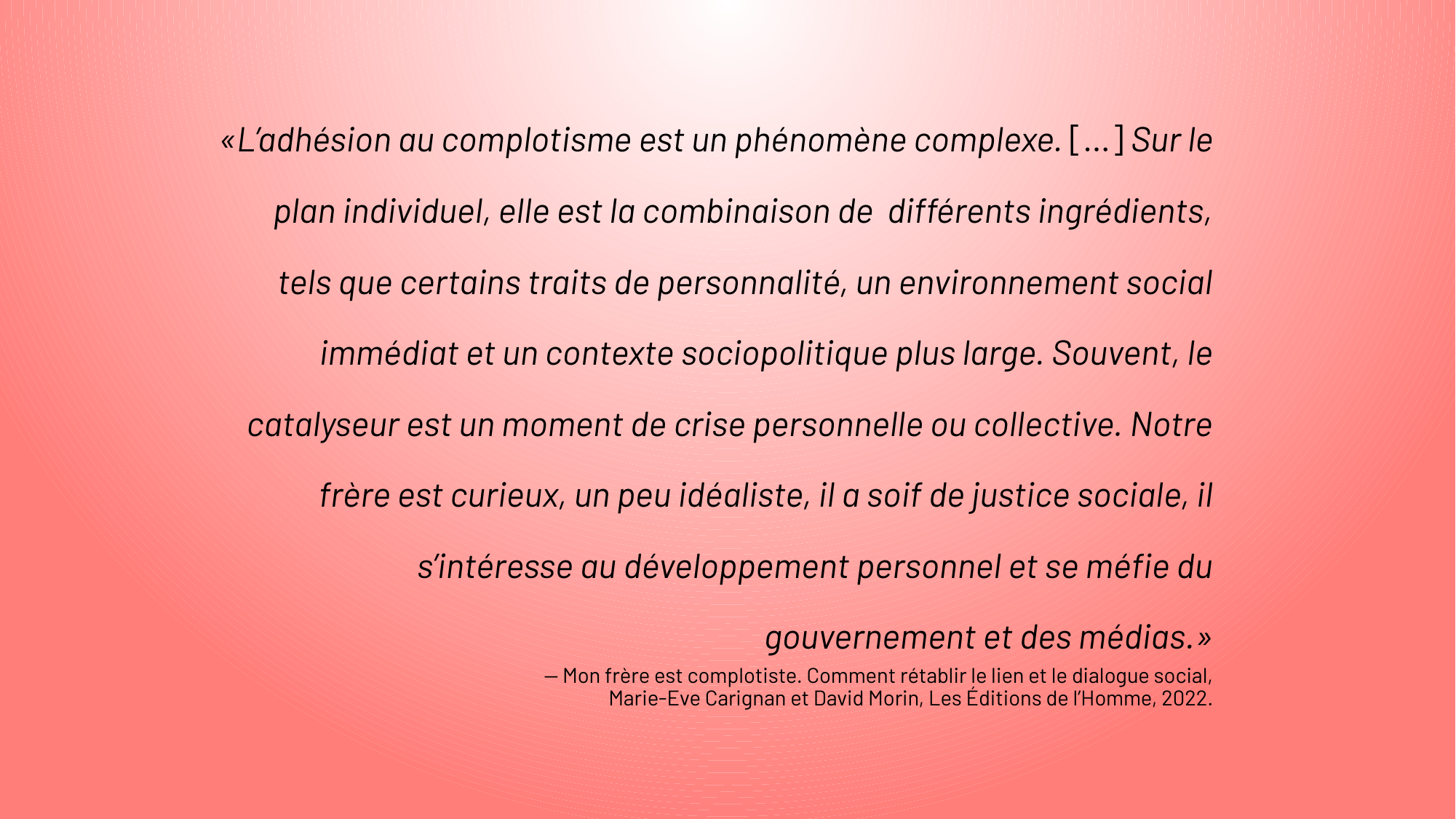

«L’adhésion au complotisme est un phénomène complexe. […] Sur le plan individuel, elle est la combinaison de  différents ingrédients, tels que certains traits de personnalité, un environnement social immédiat et un contexte sociopolitique plus large. Souvent, le catalyseur est un moment de crise personnelle ou collective. Notre frère est curieux, un peu idéaliste, il a soif de justice sociale, il s’intéresse au développement personnel et se méfie du gouvernement et des médias.»
— Mon frère est complotiste. Comment rétablir le lien et le dialogue social,
Marie-Eve Carignan et David Morin, Les Éditions de l’Homme, 2022.